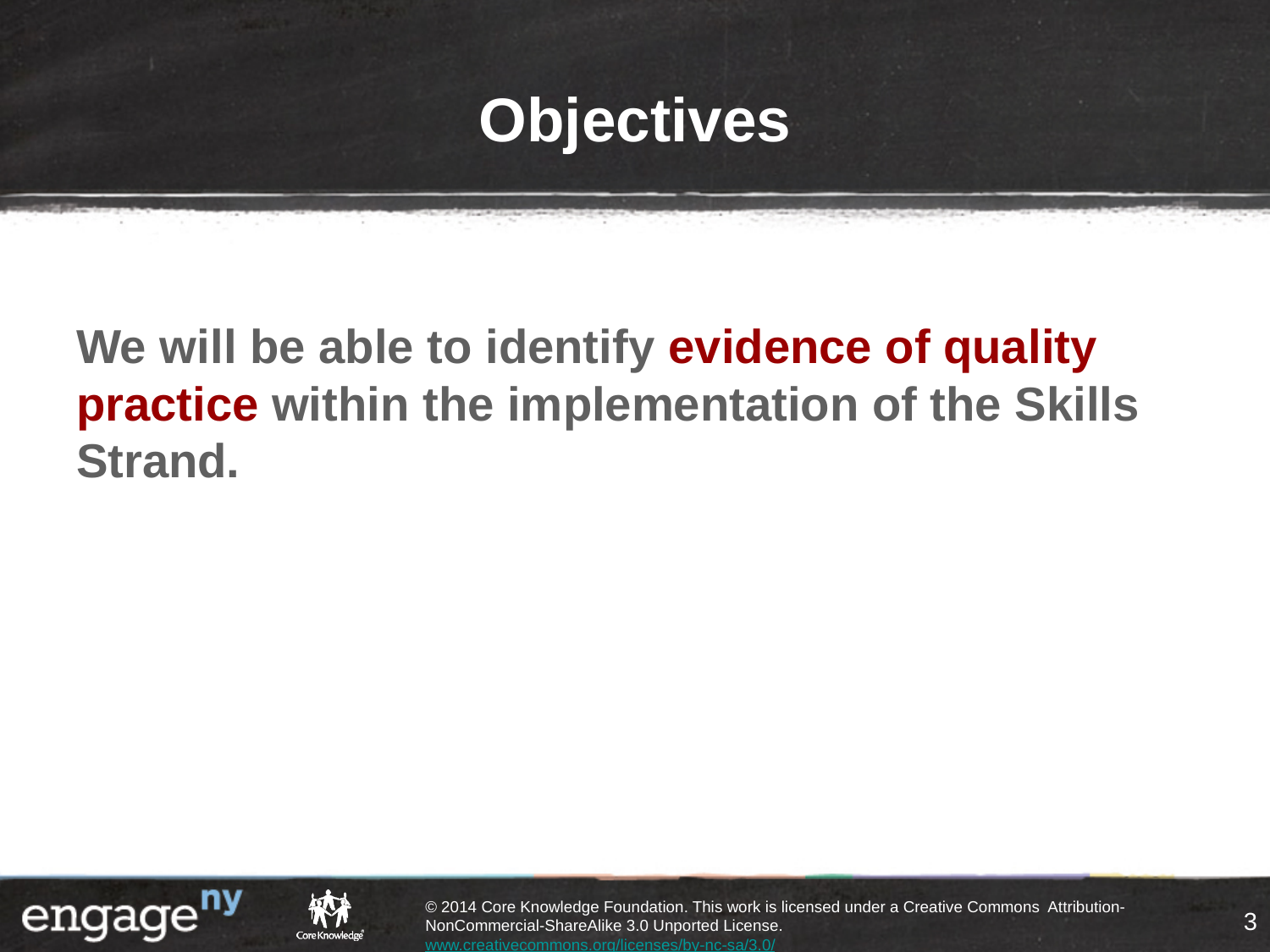

# Objectives

We will be able to identify evidence of quality practice within the implementation of the Skills Strand.

3